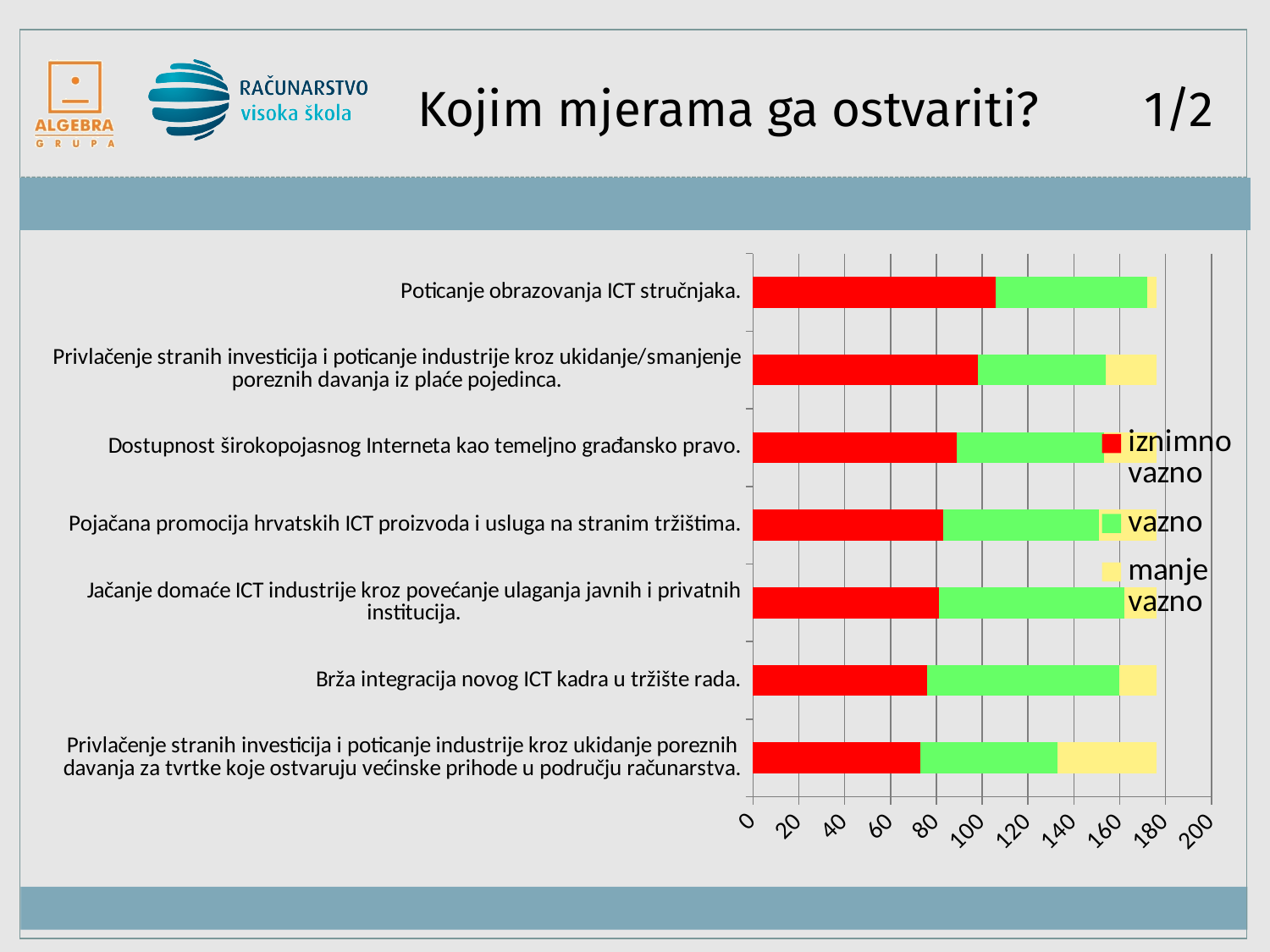

# Kojim mjerama ga ostvariti?        1/2

### Chart

| Category | iznimno vazno | vazno | manje vazno |
|---|---|---|---|
| Privlačenje stranih investicija i poticanje industrije kroz ukidanje poreznih davanja za tvrtke koje ostvaruju većinske prihode u području računarstva. | 73.0 | 60.0 | 43.0 |
| Brža integracija novog ICT kadra u tržište rada. | 76.0 | 84.0 | 16.0 |
| Jačanje domaće ICT industrije kroz povećanje ulaganja javnih i privatnih institucija. | 81.0 | 81.0 | 14.0 |
| Pojačana promocija hrvatskih ICT proizvoda i usluga na stranim tržištima. | 83.0 | 68.0 | 25.0 |
| Dostupnost širokopojasnog Interneta kao temeljno građansko pravo. | 89.0 | 64.0 | 23.0 |
| Privlačenje stranih investicija i poticanje industrije kroz ukidanje/smanjenje poreznih davanja iz plaće pojedinca. | 98.0 | 56.0 | 22.0 |
| Poticanje obrazovanja ICT stručnjaka. | 106.0 | 66.0 | 4.0 |